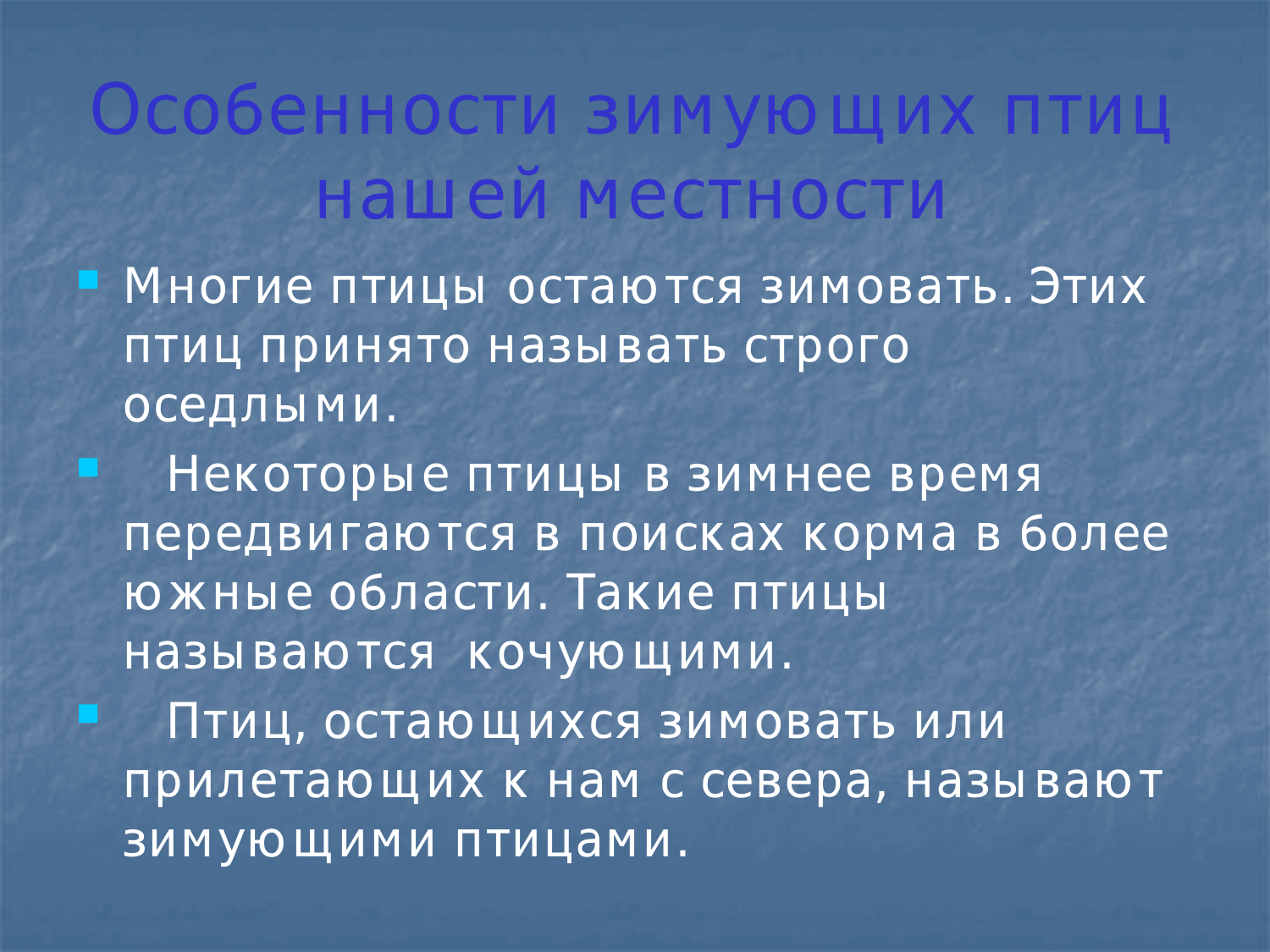

# Особенности зимующих птиц нашей местности
Многие птицы остаются зимовать. Этих птиц принято называть строго оседлыми.
   Некоторые птицы в зимнее время передвигаются в поисках корма в более южные области. Такие птицы называются  кочующими.
   Птиц, остающихся зимовать или прилетающих к нам с севера, называют зимующими птицами.